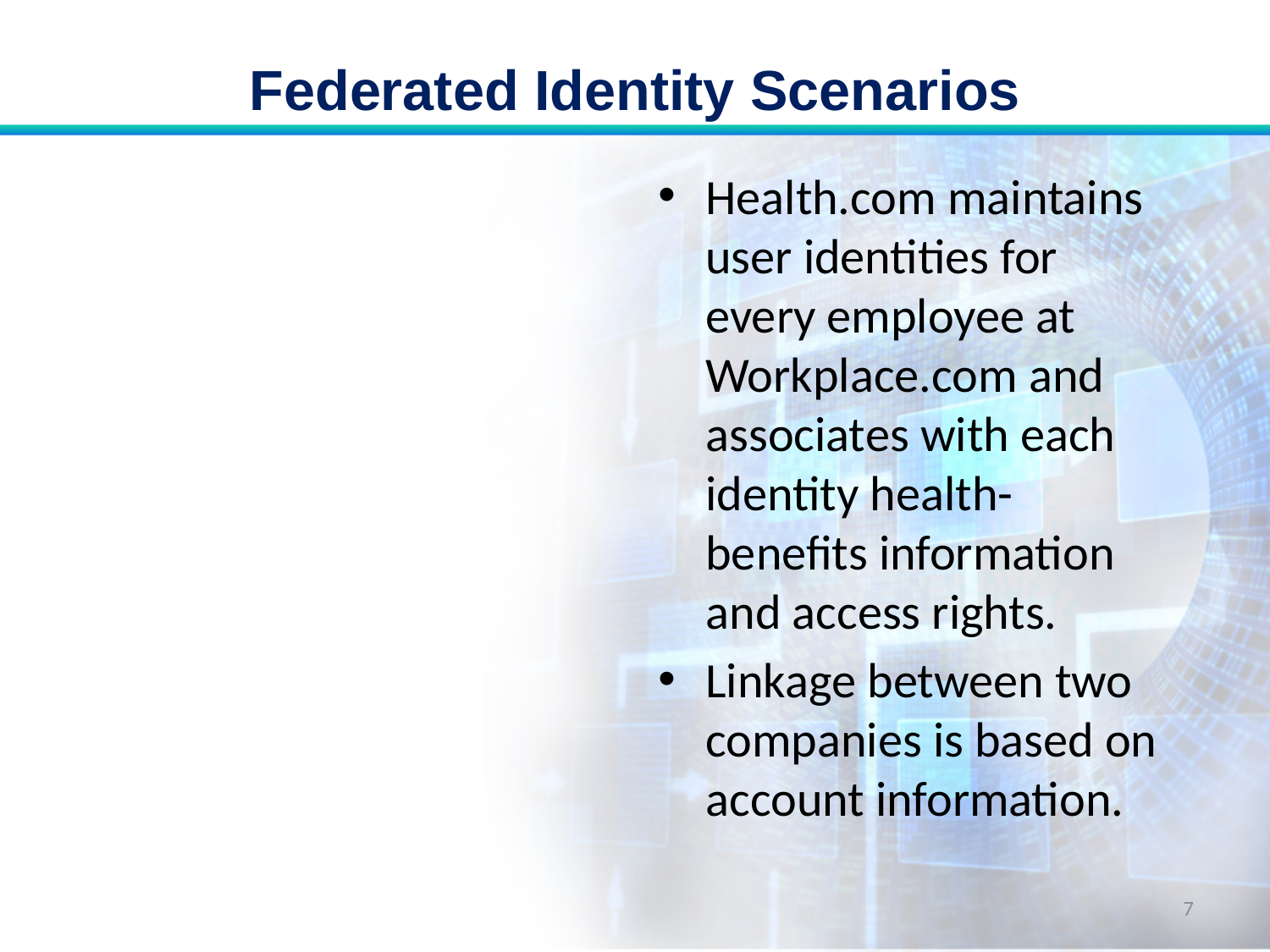

# Federated Identity Scenarios
Health.com maintains user identities for every employee at Workplace.com and associates with each identity health-benefits information and access rights.
Linkage between two companies is based on account information.
7